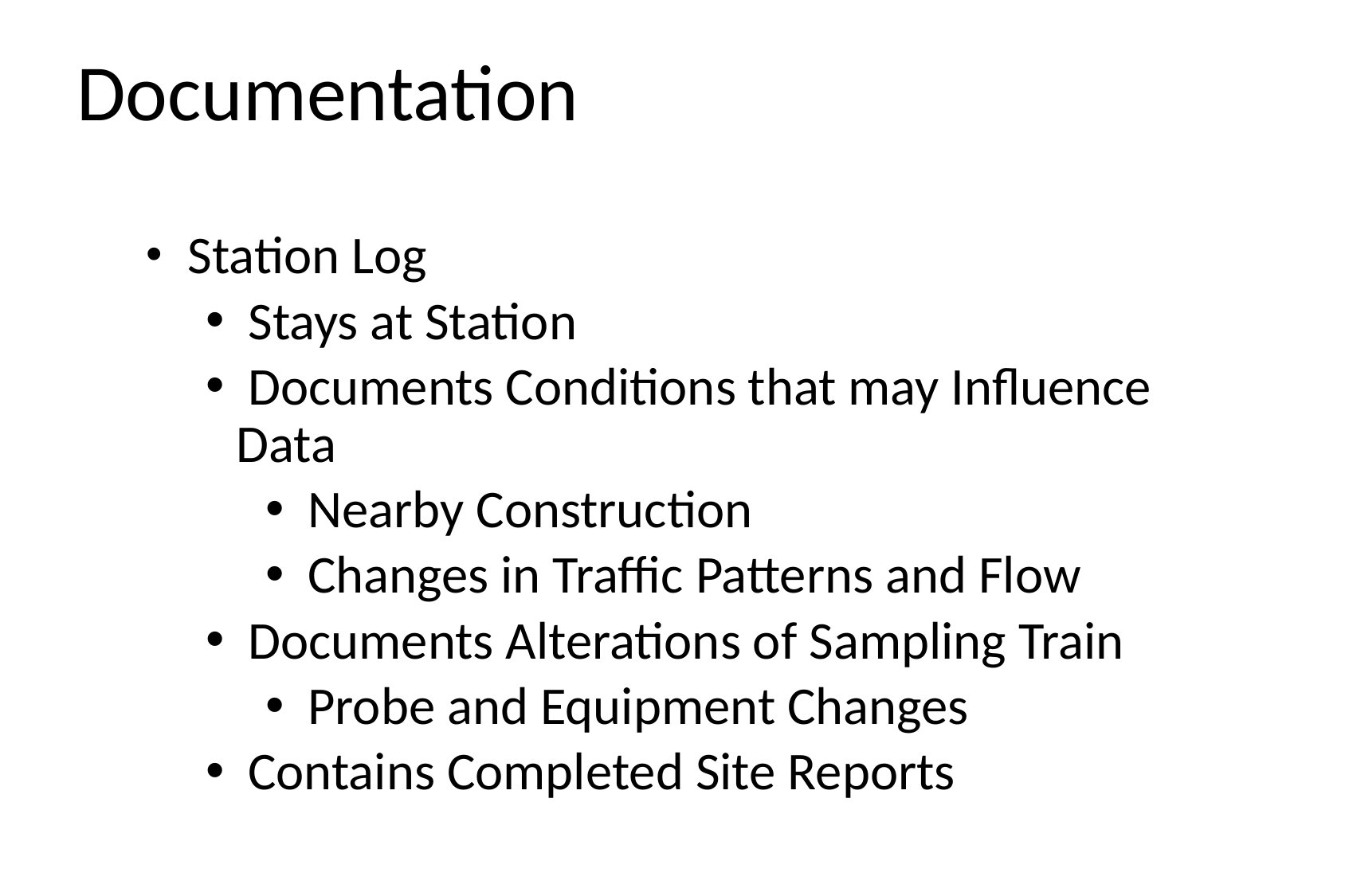

# Documentation
 Station Log
 Stays at Station
 Documents Conditions that may Influence Data
 Nearby Construction
 Changes in Traffic Patterns and Flow
 Documents Alterations of Sampling Train
 Probe and Equipment Changes
 Contains Completed Site Reports